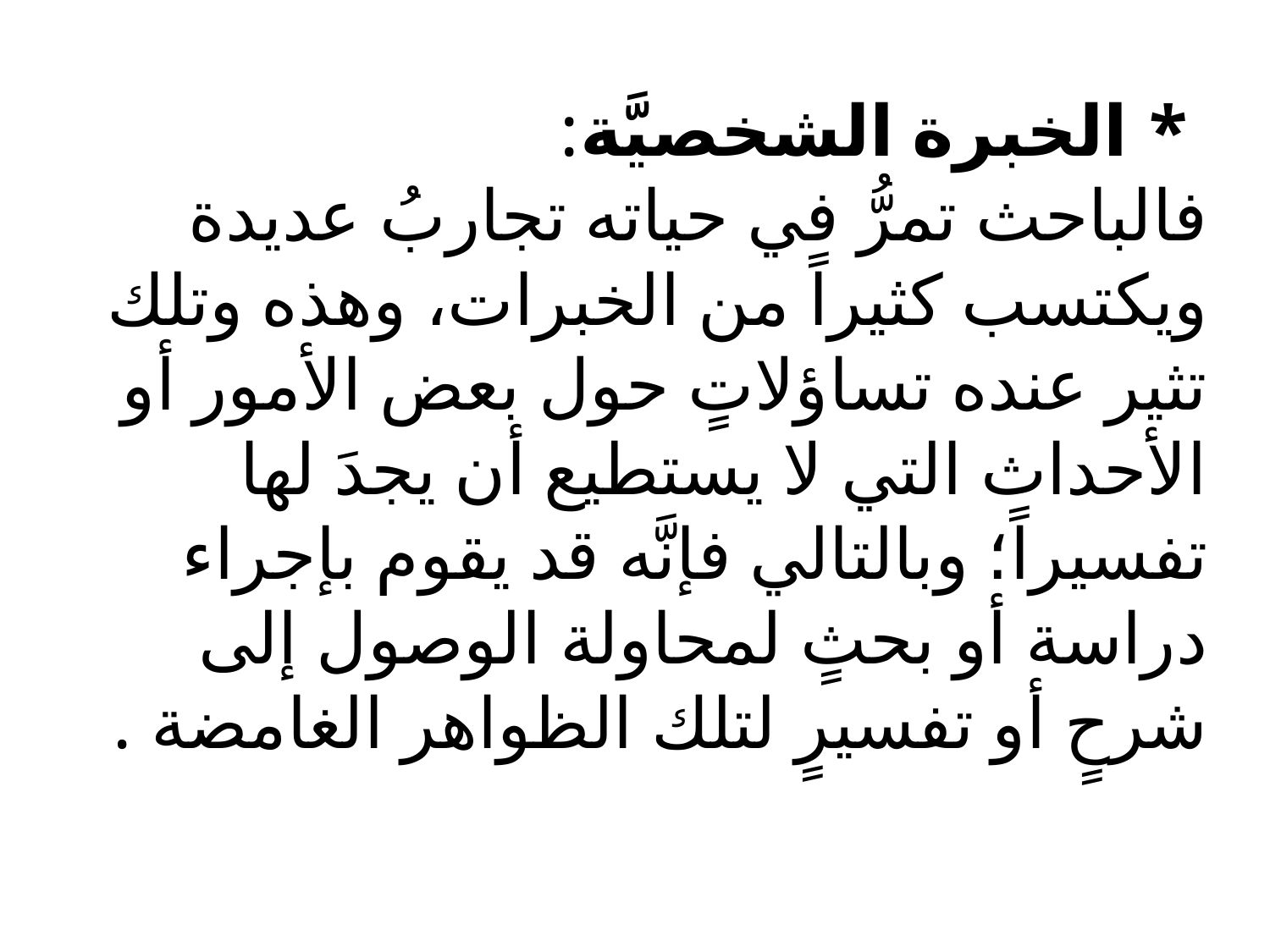

* الخبرة الشخصيَّة:
فالباحث تمرُّ في حياته تجاربُ عديدة ويكتسب كثيراً من الخبرات، وهذه وتلك تثير عنده تساؤلاتٍ حول بعض الأمور أو الأحداث التي لا يستطيع أن يجدَ لها تفسيراً؛ وبالتالي فإنَّه قد يقوم بإجراء دراسة أو بحثٍ لمحاولة الوصول إلى شرحٍ أو تفسيرٍ لتلك الظواهر الغامضة .